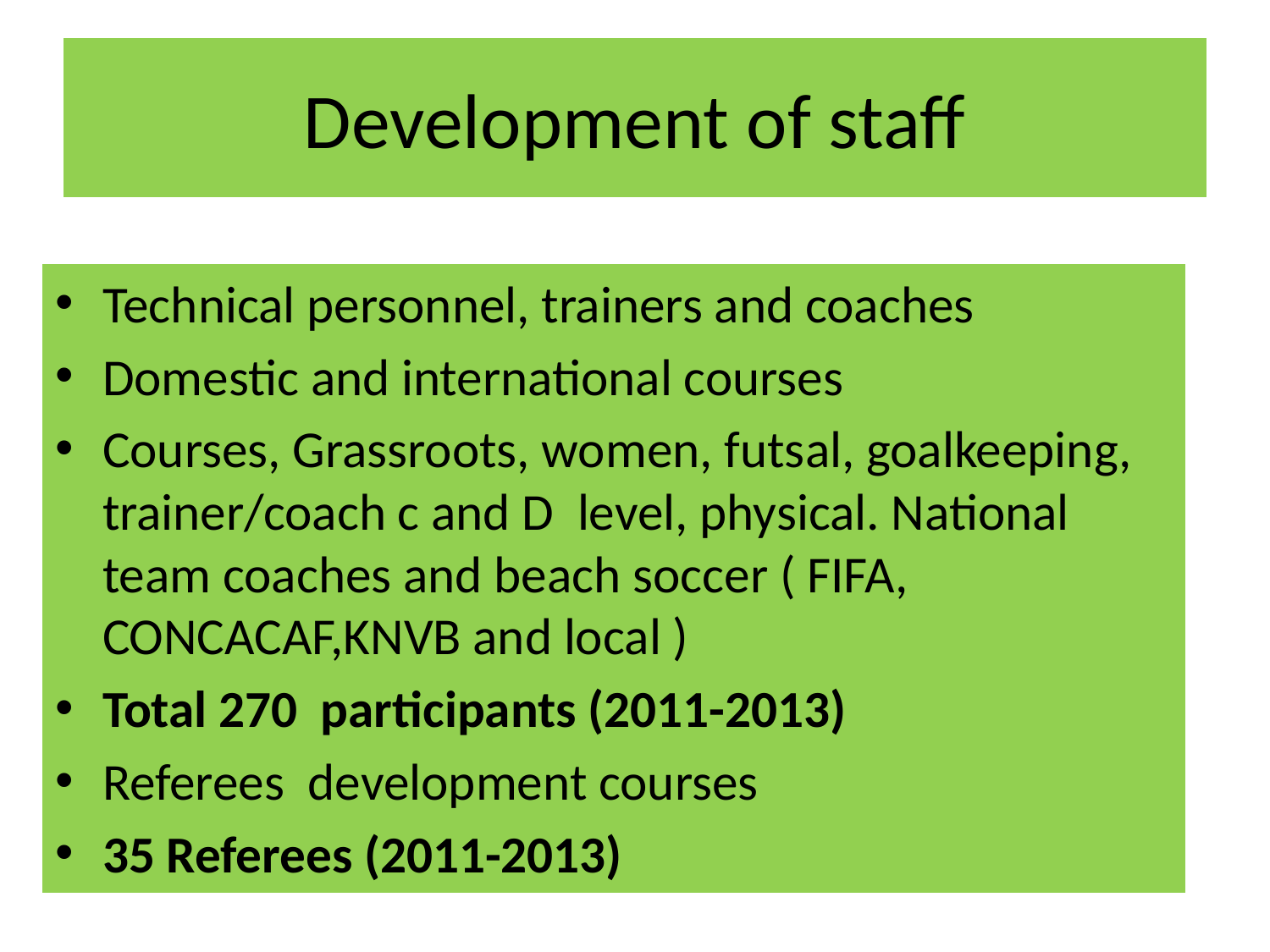

# Development of staff
Technical personnel, trainers and coaches
Domestic and international courses
Courses, Grassroots, women, futsal, goalkeeping, trainer/coach c and D  level, physical. National team coaches and beach soccer ( FIFA, CONCACAF,KNVB and local )
Total 270  participants (2011-2013)
Referees  development courses
35 Referees (2011-2013)